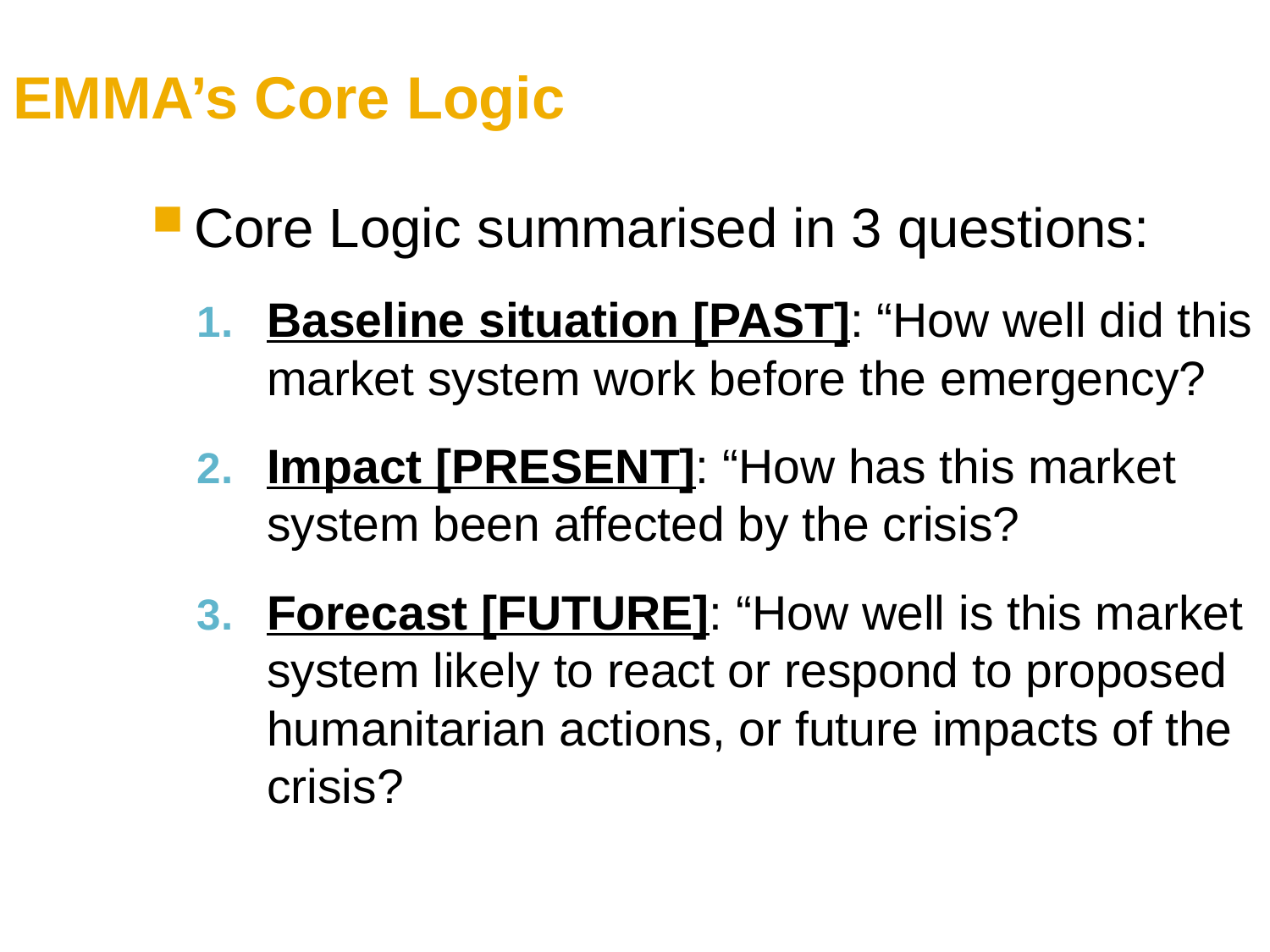

EMMA’s Core Logic
Core Logic summarised in 3 questions:
Baseline situation [PAST]: “How well did this market system work before the emergency?
Impact [PRESENT]: “How has this market system been affected by the crisis?
Forecast [FUTURE]: “How well is this market system likely to react or respond to proposed humanitarian actions, or future impacts of the crisis?